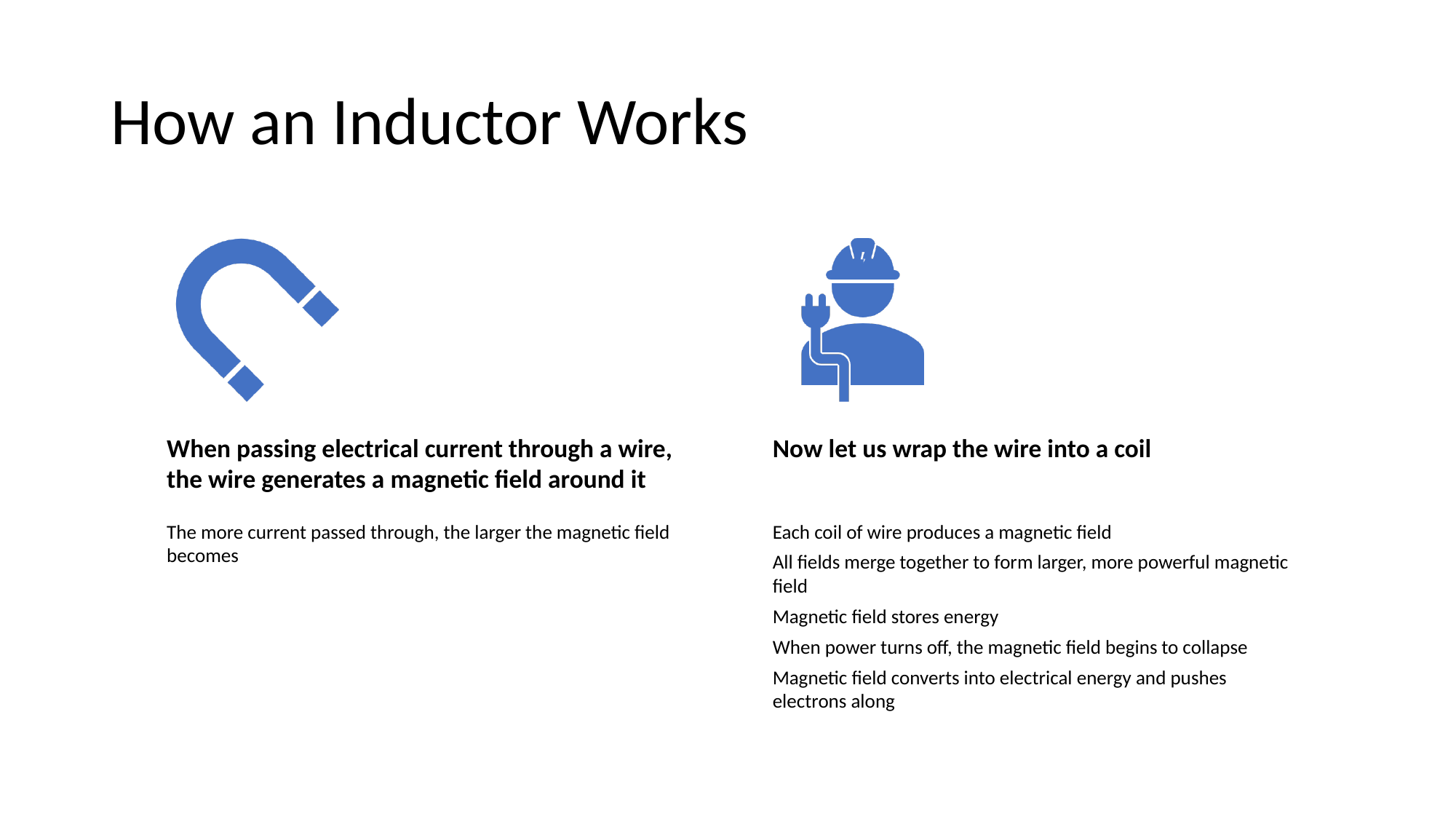

# How an Inductor Works
When passing electrical current through a wire, the wire generates a magnetic field around it
The more current passed through, the larger the magnetic field becomes
Now let us wrap the wire into a coil
Each coil of wire produces a magnetic field
All fields merge together to form larger, more powerful magnetic field
Magnetic field stores energy
When power turns off, the magnetic field begins to collapse
Magnetic field converts into electrical energy and pushes electrons along